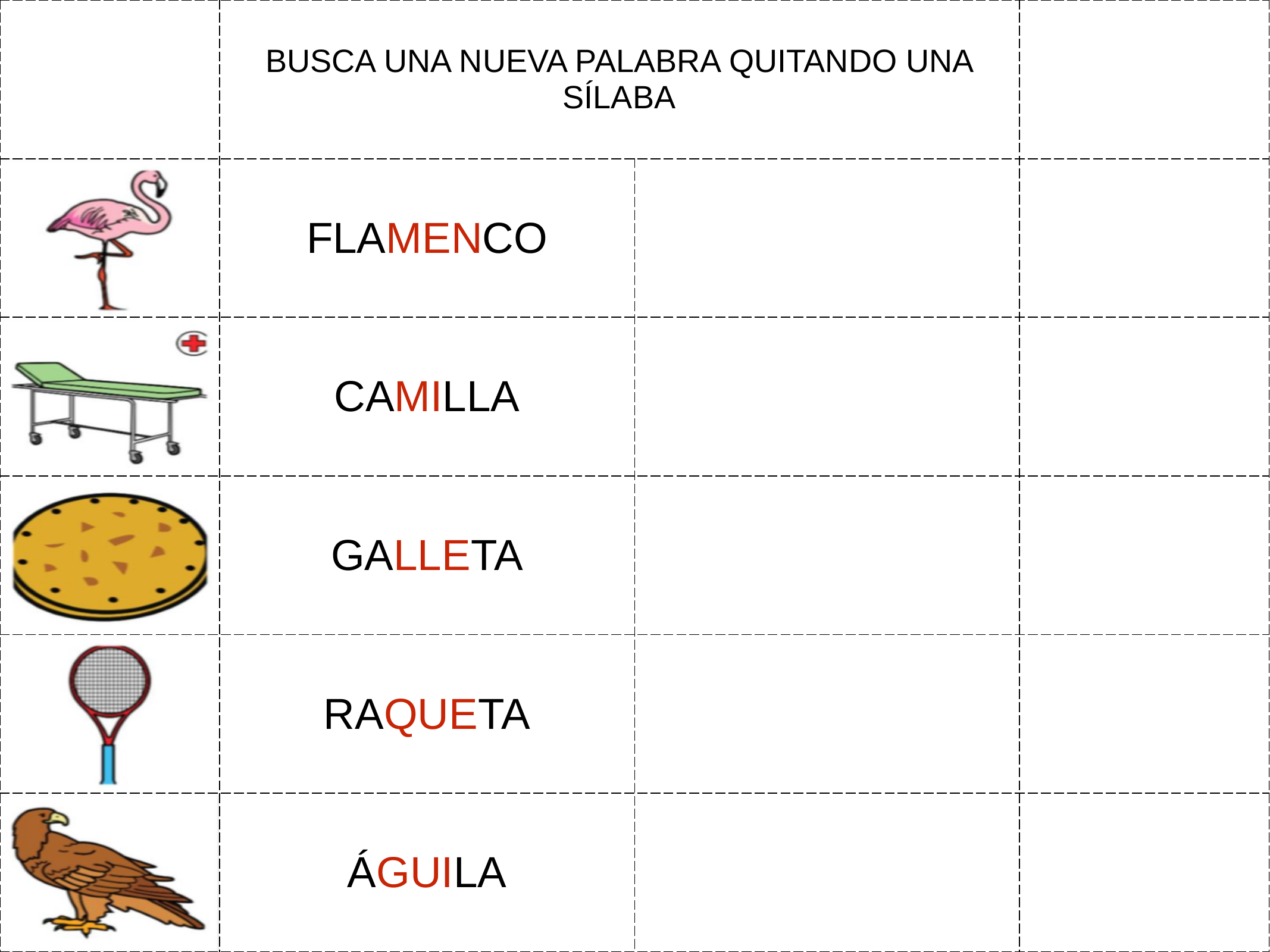

|  | BUSCA UNA NUEVA PALABRA QUITANDO UNA SÍLABA |  |  |
| --- | --- | --- | --- |
|  | FLAMENCO |  |  |
|  | CAMILLA |  |  |
|  | GALLETA |  |  |
|  | RAQUETA |  |  |
|  | ÁGUILA |  |  |